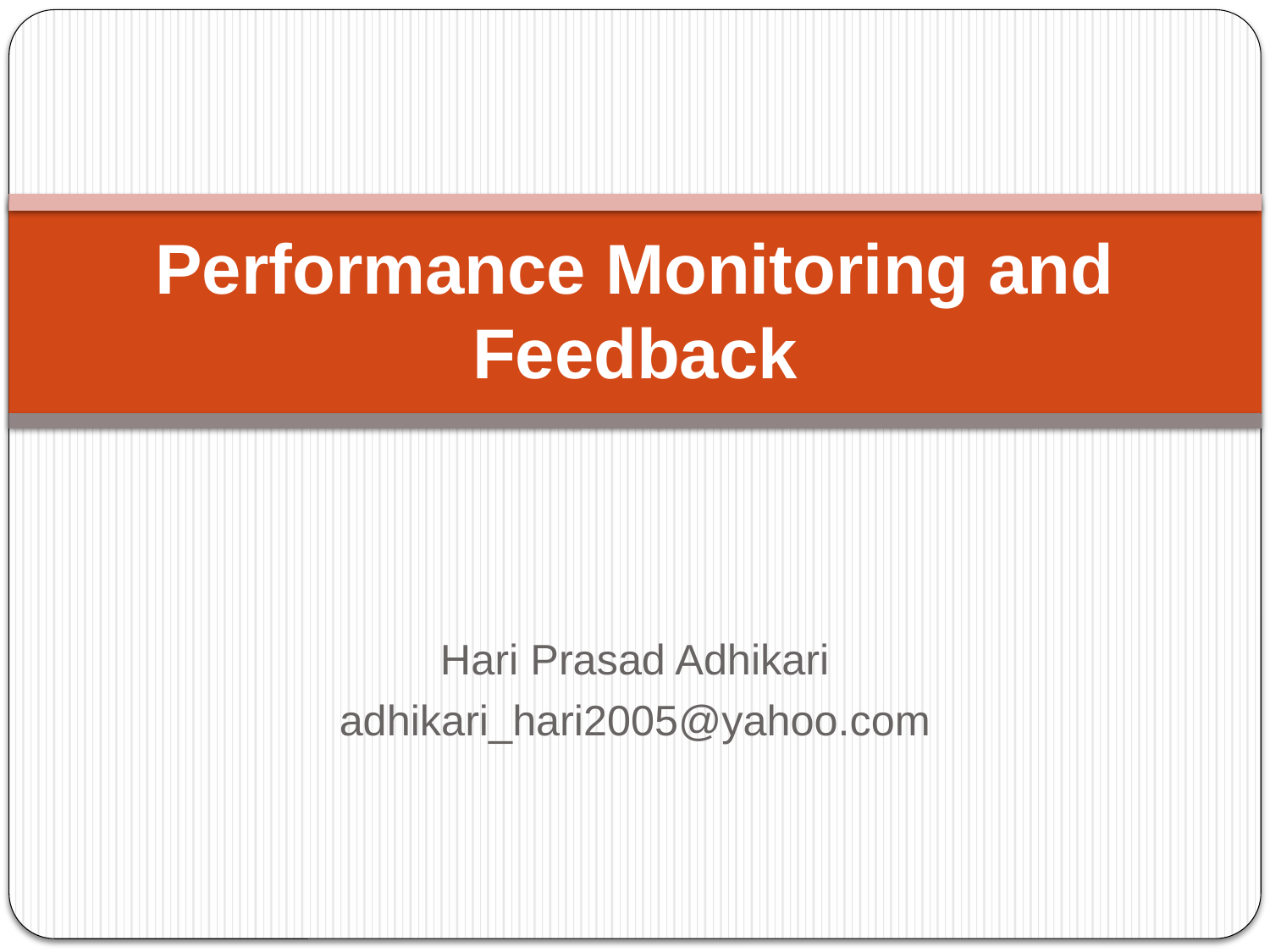

# Performance Monitoring and Feedback

Hari Prasad Adhikari
adhikari_hari2005@yahoo.com